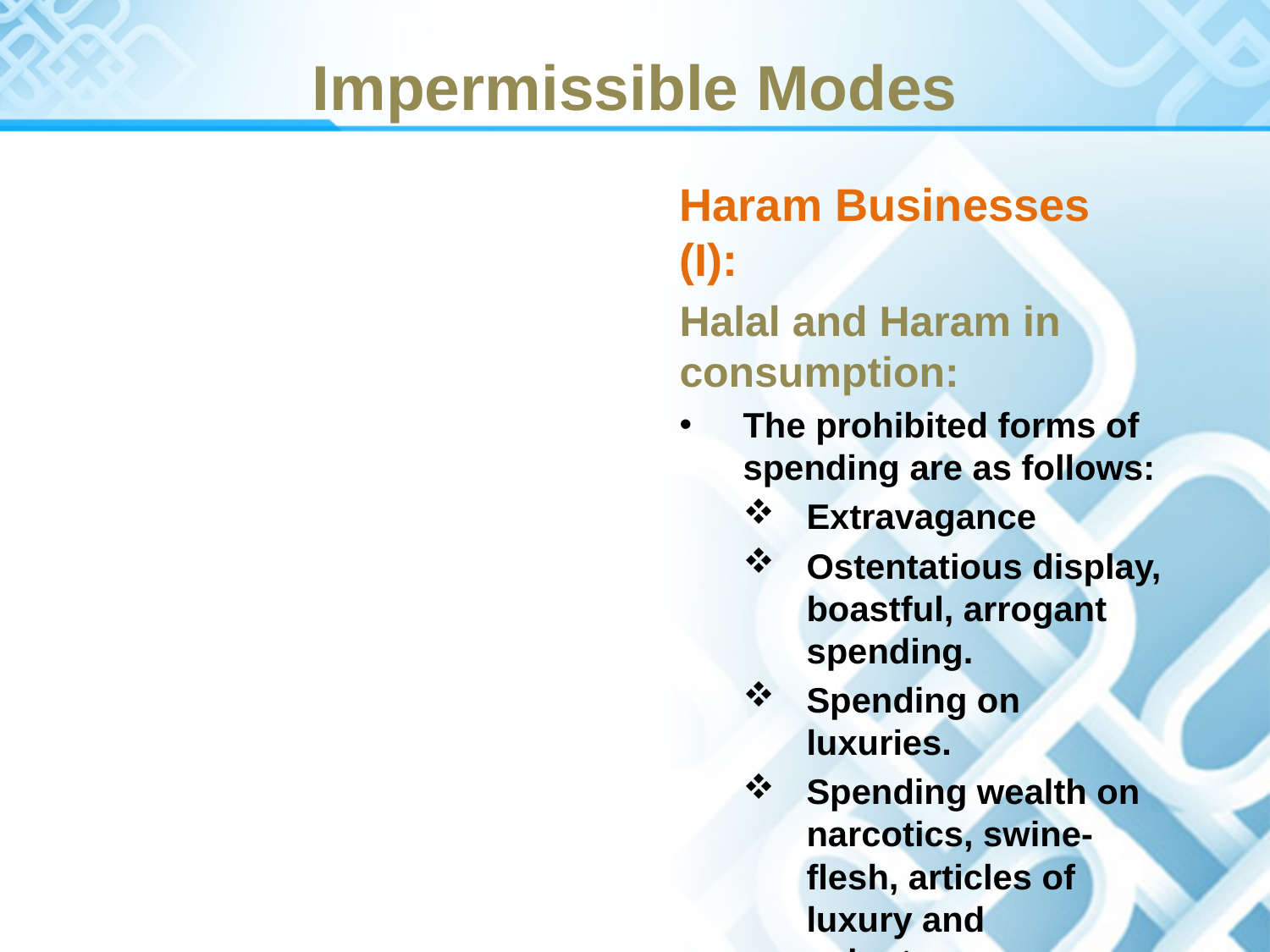

Impermissible Modes
Haram Businesses (I):
Halal and Haram in consumption:
The prohibited forms of spending are as follows:
Extravagance
Ostentatious display, boastful, arrogant spending.
Spending on luxuries.
Spending wealth on narcotics, swine-flesh, articles of luxury and voluptuous enjoyment.
Use of Gold and silver vessels.